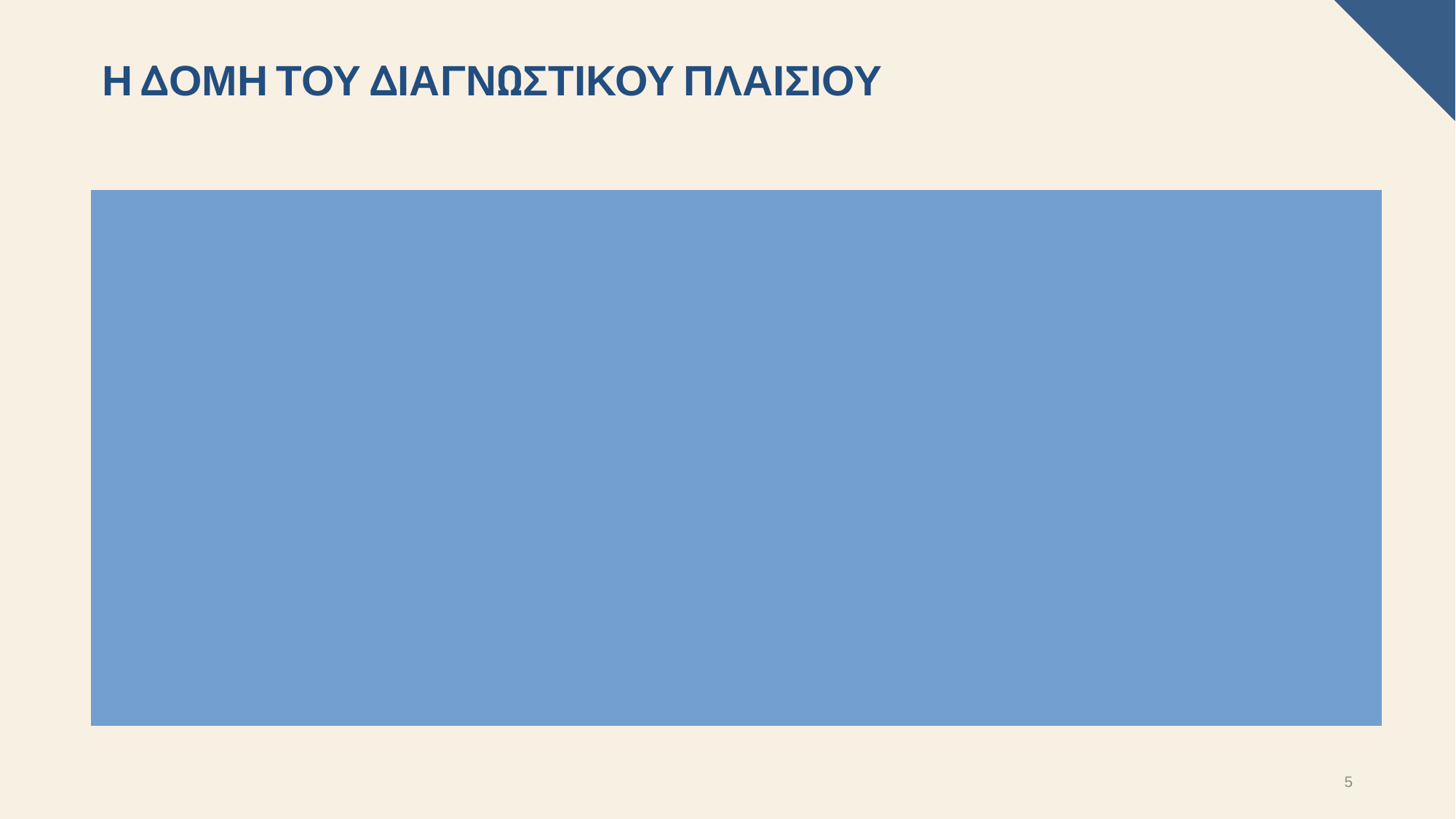

# Η ΔομΗ του ΔιαγνωστικΟυ Πλαισιου
Κύριες Φάσεις Επίλυσης:
Κατανόηση του προβλήματος
Εξερεύνηση και ανάλυση
Δημιουργία ιδέας λύσης
Υλοποίηση/ολοκλήρωση λύσης
Είδη Δυσκολιών:
"Stuck" (Κόλλημα): Δεν ξέρει πώς να προχωρήσει.
"Needing evaluation": Δεν είναι σίγουρος για τη λύση ή περιέχει σφάλμα.

5